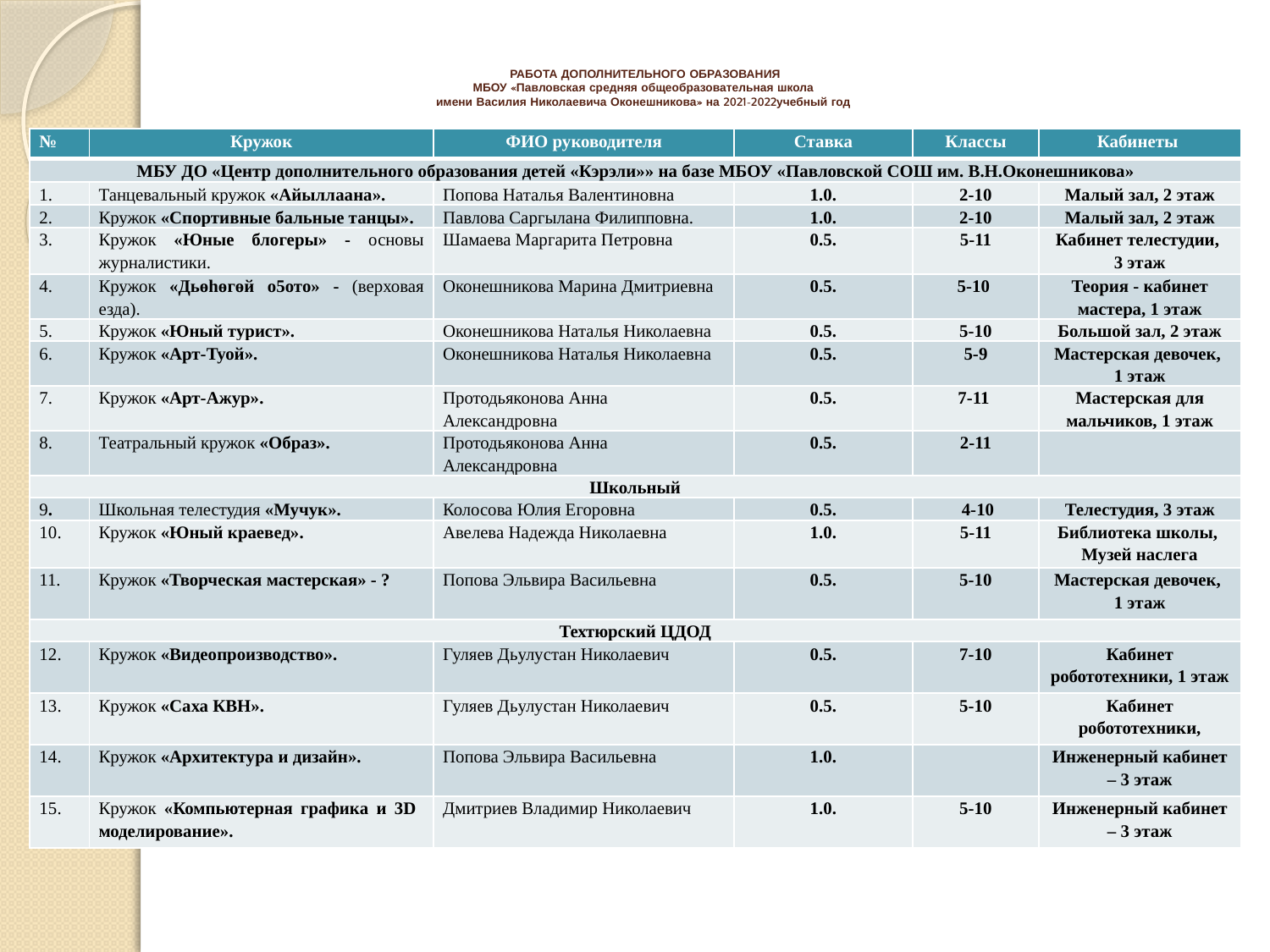

# РАБОТА ДОПОЛНИТЕЛЬНОГО ОБРАЗОВАНИЯ МБОУ «Павловская средняя общеобразовательная школа имени Василия Николаевича Оконешникова» на 2021-2022учебный год
| № | Кружок | ФИО руководителя | Ставка | Классы | Кабинеты |
| --- | --- | --- | --- | --- | --- |
| МБУ ДО «Центр дополнительного образования детей «Кэрэли»» на базе МБОУ «Павловской СОШ им. В.Н.Оконешникова» |  |  |  |  |  |
| 1. | Танцевальный кружок «Айыллаана». | Попова Наталья Валентиновна | 1.0. | 2-10 | Малый зал, 2 этаж |
| 2. | Кружок «Спортивные бальные танцы». | Павлова Саргылана Филипповна. | 1.0. | 2-10 | Малый зал, 2 этаж |
| 3. | Кружок «Юные блогеры» - основы журналистики. | Шамаева Маргарита Петровна | 0.5. | 5-11 | Кабинет телестудии, 3 этаж |
| 4. | Кружок «Дьөһөгөй о5ото» - (верховая езда). | Оконешникова Марина Дмитриевна | 0.5. | 5-10 | Теория - кабинет мастера, 1 этаж |
| 5. | Кружок «Юный турист». | Оконешникова Наталья Николаевна | 0.5. | 5-10 | Большой зал, 2 этаж |
| 6. | Кружок «Арт-Туой». | Оконешникова Наталья Николаевна | 0.5. | 5-9 | Мастерская девочек, 1 этаж |
| 7. | Кружок «Арт-Ажур». | Протодьяконова Анна Александровна | 0.5. | 7-11 | Мастерская для мальчиков, 1 этаж |
| 8. | Театральный кружок «Образ». | Протодьяконова Анна Александровна | 0.5. | 2-11 |  |
| Школьный |  |  |  |  |  |
| 9. | Школьная телестудия «Мучук». | Колосова Юлия Егоровна | 0.5. | 4-10 | Телестудия, 3 этаж |
| 10. | Кружок «Юный краевед». | Авелева Надежда Николаевна | 1.0. | 5-11 | Библиотека школы, Музей наслега |
| 11. | Кружок «Творческая мастерская» - ? | Попова Эльвира Васильевна | 0.5. | 5-10 | Мастерская девочек, 1 этаж |
| Техтюрский ЦДОД |  |  |  |  |  |
| 12. | Кружок «Видеопроизводство». | Гуляев Дьулустан Николаевич | 0.5. | 7-10 | Кабинет робототехники, 1 этаж |
| 13. | Кружок «Саха КВН». | Гуляев Дьулустан Николаевич | 0.5. | 5-10 | Кабинет робототехники, |
| 14. | Кружок «Архитектура и дизайн». | Попова Эльвира Васильевна | 1.0. |  | Инженерный кабинет – 3 этаж |
| 15. | Кружок «Компьютерная графика и 3D моделирование». | Дмитриев Владимир Николаевич | 1.0. | 5-10 | Инженерный кабинет – 3 этаж |